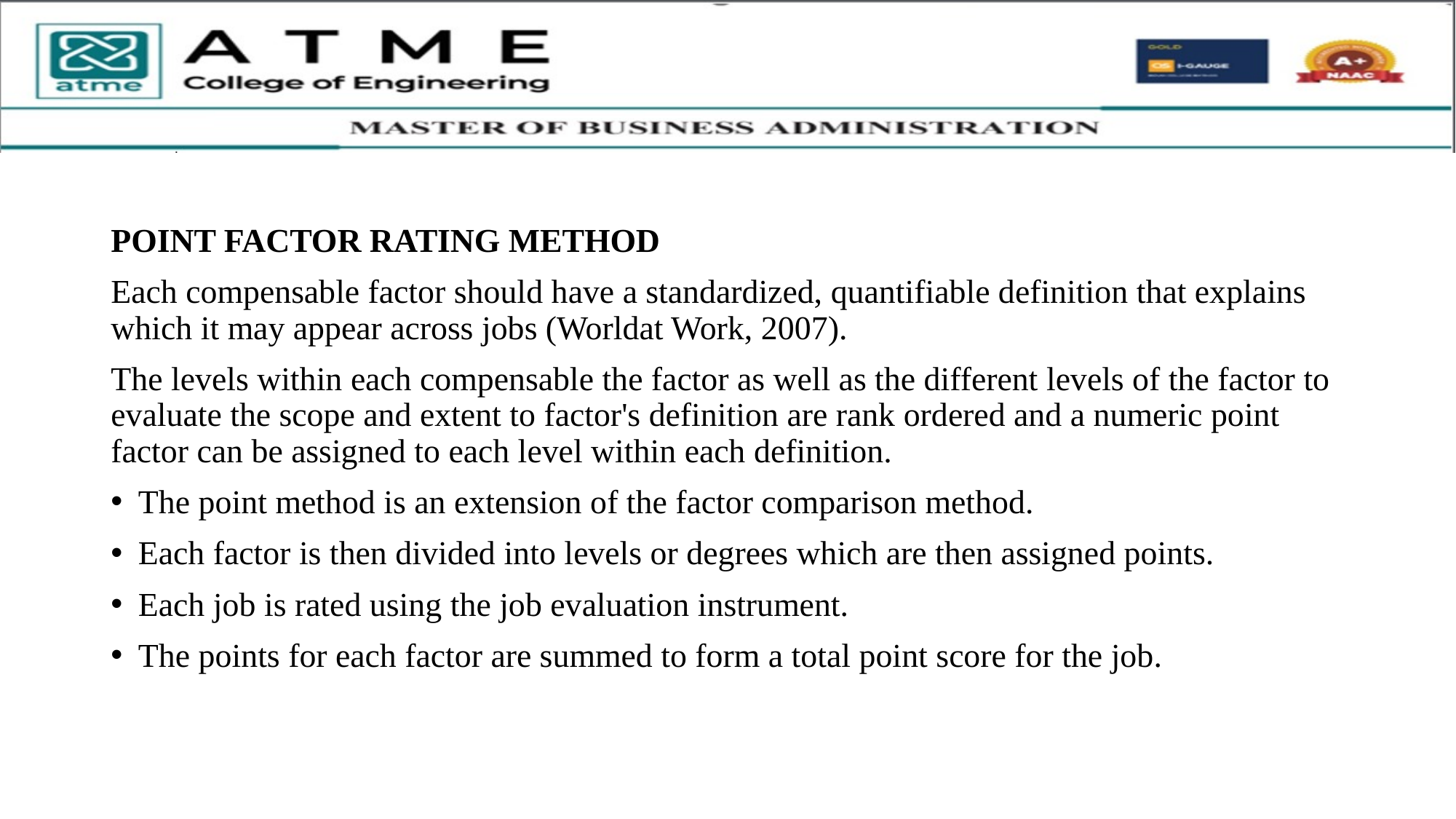

POINT FACTOR RATING METHOD
Each compensable factor should have a standardized, quantifiable definition that explains which it may appear across jobs (Worldat Work, 2007).
The levels within each compensable the factor as well as the different levels of the factor to evaluate the scope and extent to factor's definition are rank ordered and a numeric point factor can be assigned to each level within each definition.
The point method is an extension of the factor comparison method.
Each factor is then divided into levels or degrees which are then assigned points.
Each job is rated using the job evaluation instrument.
The points for each factor are summed to form a total point score for the job.